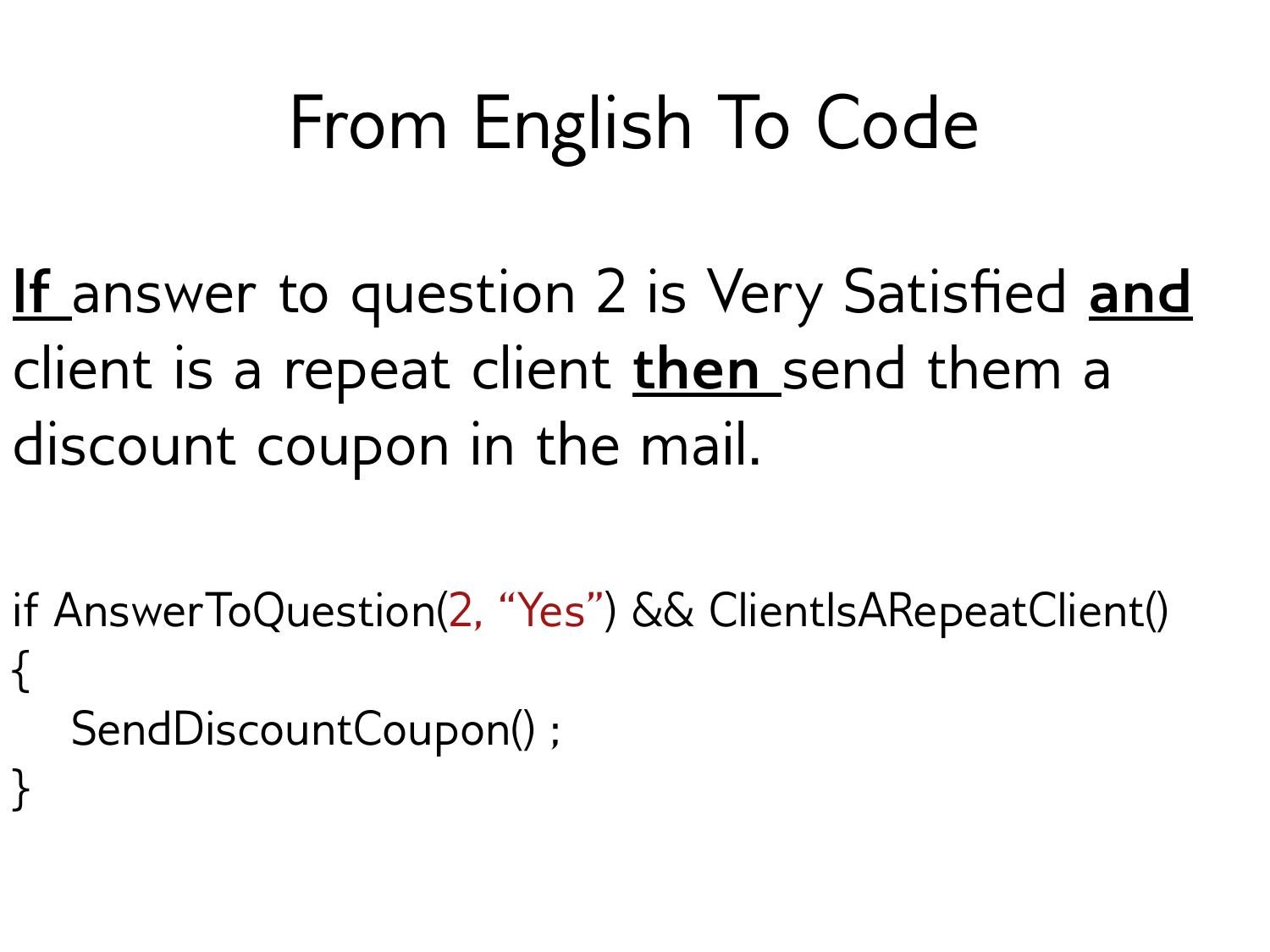

# From English To Code
If answer to question 2 is Very Satisfied and client is a repeat client then send them a discount coupon in the mail.
if AnswerToQuestion(2, “Yes”) && ClientIsARepeatClient()
{
    SendDiscountCoupon() ;
}